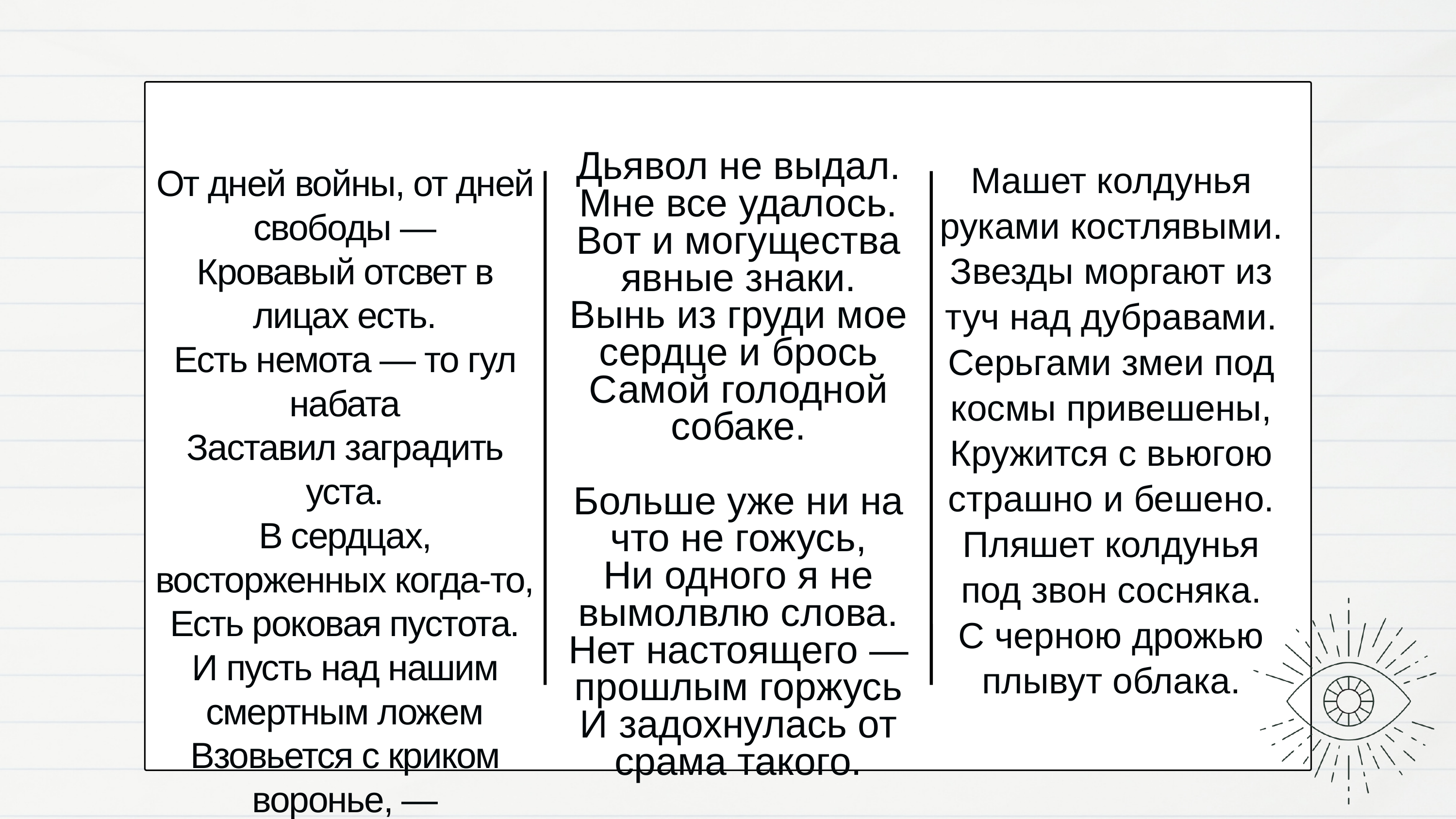

Дьявол не выдал. Мне все удалось.
Вот и могущества явные знаки.
Вынь из груди мое сердце и брось
Самой голодной собаке.

Больше уже ни на что не гожусь,
Ни одного я не вымолвлю слова.
Нет настоящего — прошлым горжусь
И задохнулась от срама такого.
Машет колдунья руками костлявыми.
Звезды моргают из туч над дубравами.
Серьгами змеи под космы привешены,
Кружится с вьюгою страшно и бешено.
Пляшет колдунья под звон сосняка.
С черною дрожью плывут облака.

От дней войны, от дней свободы —
Кровавый отсвет в лицах есть.
Есть немота — то гул набата
Заставил заградить уста.
В сердцах, восторженных когда-то,
Есть роковая пустота.
И пусть над нашим смертным ложем
Взовьется с криком воронье, —
Те, кто достойней, боже, боже,
Да узрят царствие твое!